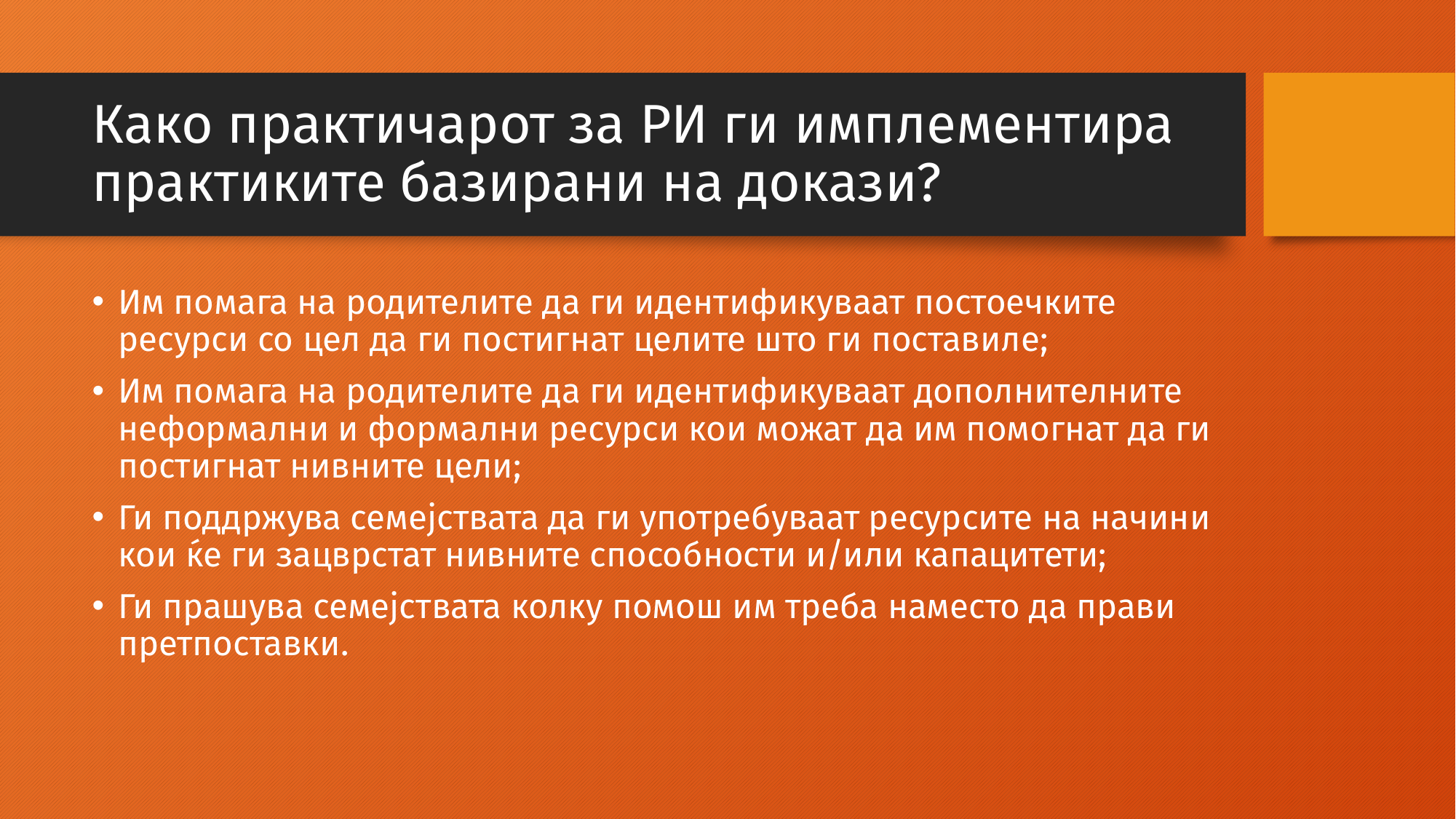

# Како практичарот за РИ ги имплементира практиките базирани на докази?
Им помага на родителите да ги идентификуваат постоечките ресурси со цел да ги постигнат целите што ги поставиле;
Им помага на родителите да ги идентификуваат дополнителните неформални и формални ресурси кои можат да им помогнат да ги постигнат нивните цели;
Ги поддржува семејствата да ги употребуваат ресурсите на начини кои ќе ги зацврстат нивните способности и/или капацитети;
Ги прашува семејствата колку помош им треба наместо да прави претпоставки.